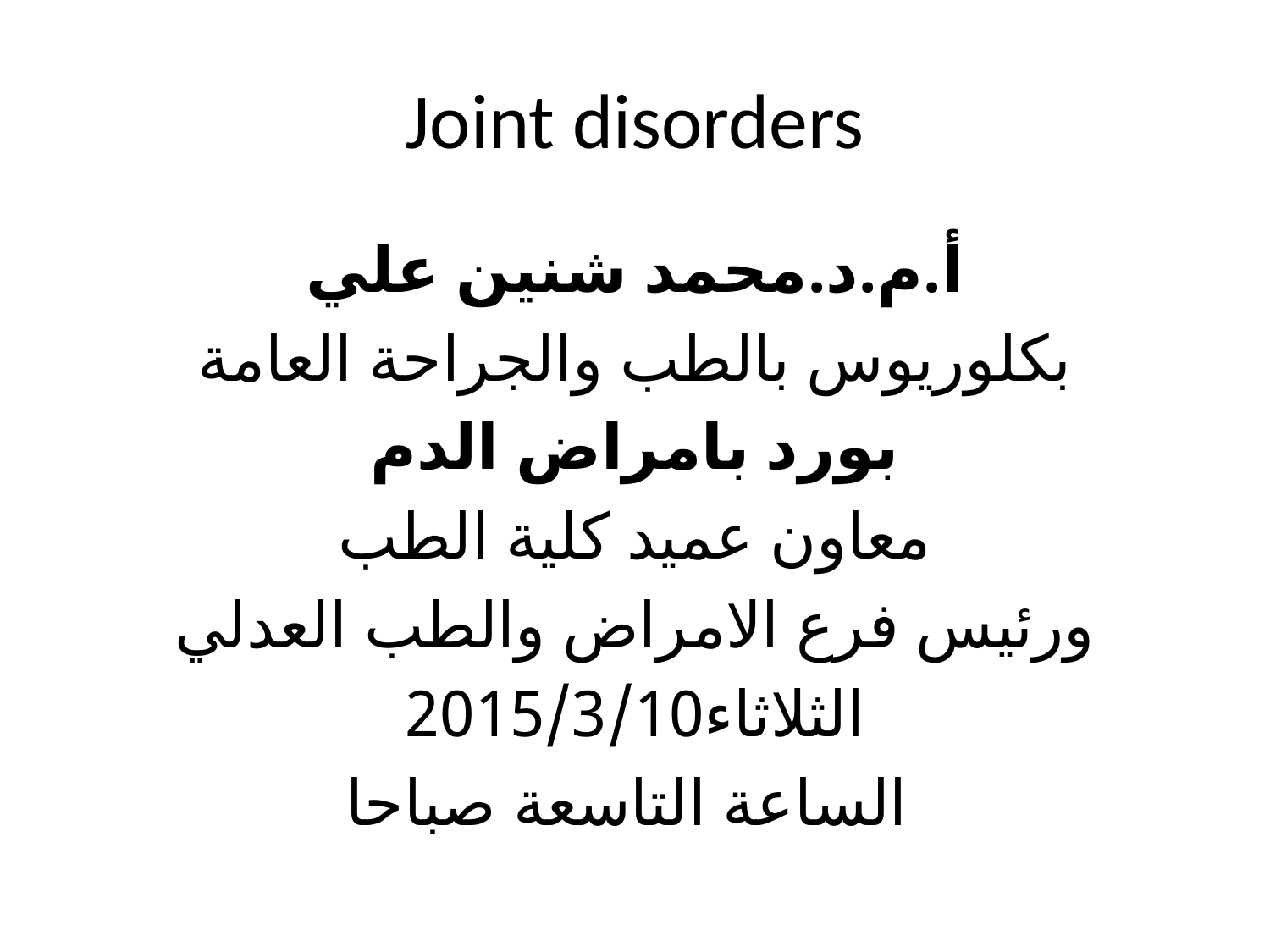

# Joint disorders
أ.م.د.محمد شنين علي
بكلوريوس بالطب والجراحة العامة
بورد بامراض الدم
معاون عميد كلية الطب
ورئيس فرع الامراض والطب العدلي
الثلاثاء2015/3/10
الساعة التاسعة صباحا